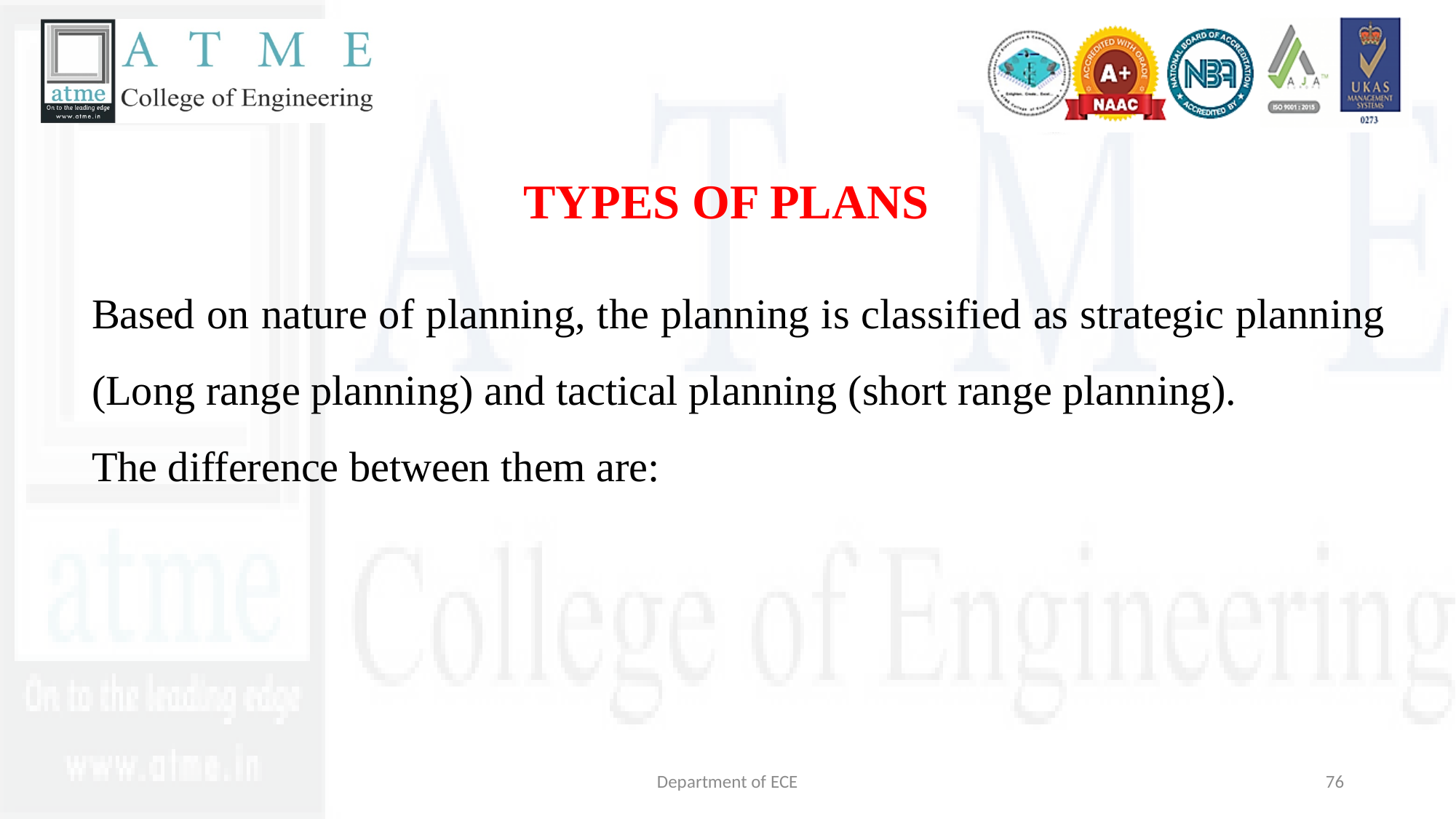

TYPES OF PLANS

Based on nature of planning, the planning is classified as strategic planning (Long range planning) and tactical planning (short range planning).
The difference between them are:
Department of ECE
76